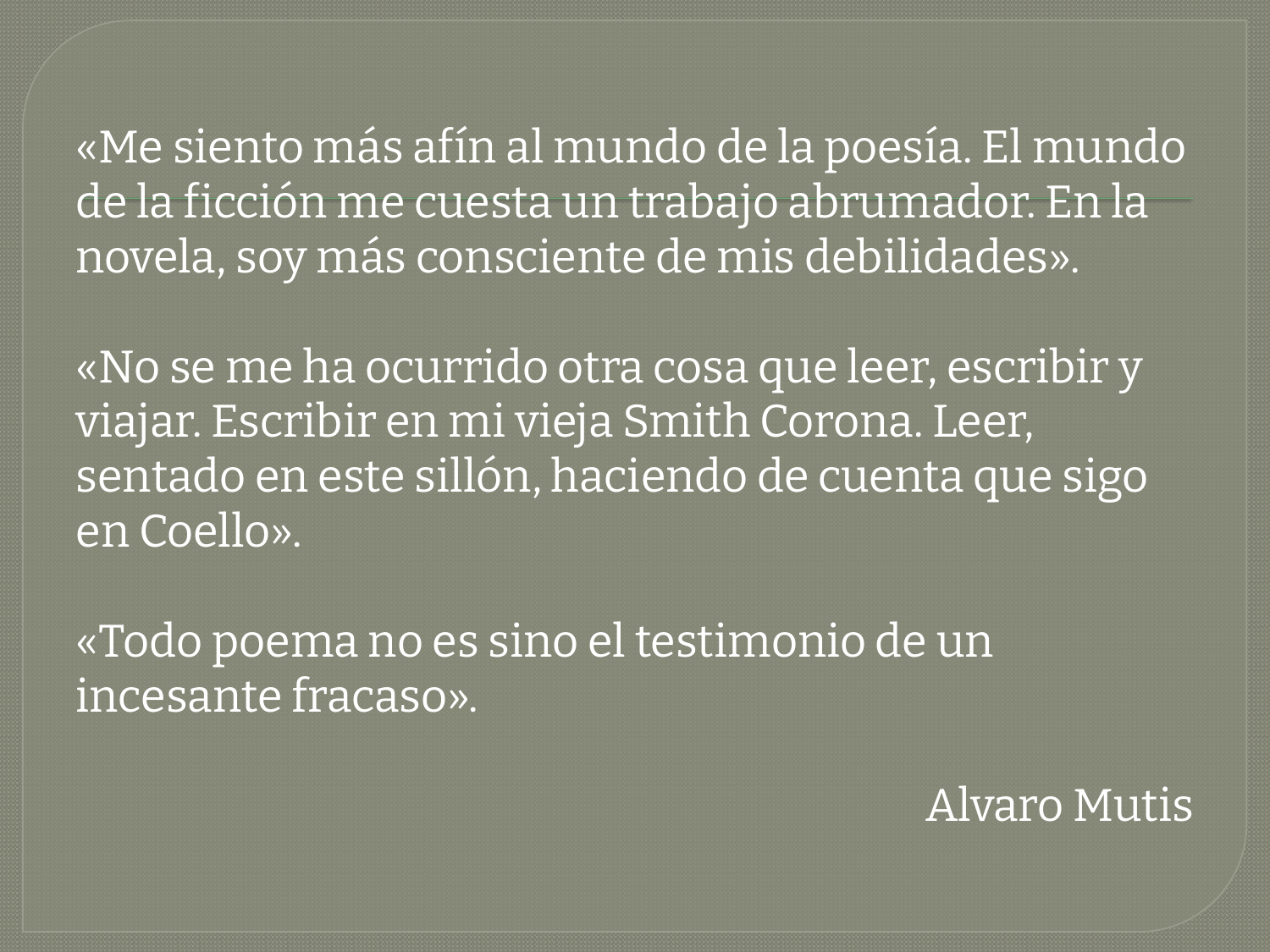

«Me siento más afín al mundo de la poesía. El mundo de la ficción me cuesta un trabajo abrumador. En la novela, soy más consciente de mis debilidades».

«No se me ha ocurrido otra cosa que leer, escribir y viajar. Escribir en mi vieja Smith Corona. Leer, sentado en este sillón, haciendo de cuenta que sigo en Coello».

«Todo poema no es sino el testimonio de un incesante fracaso».

Alvaro Mutis